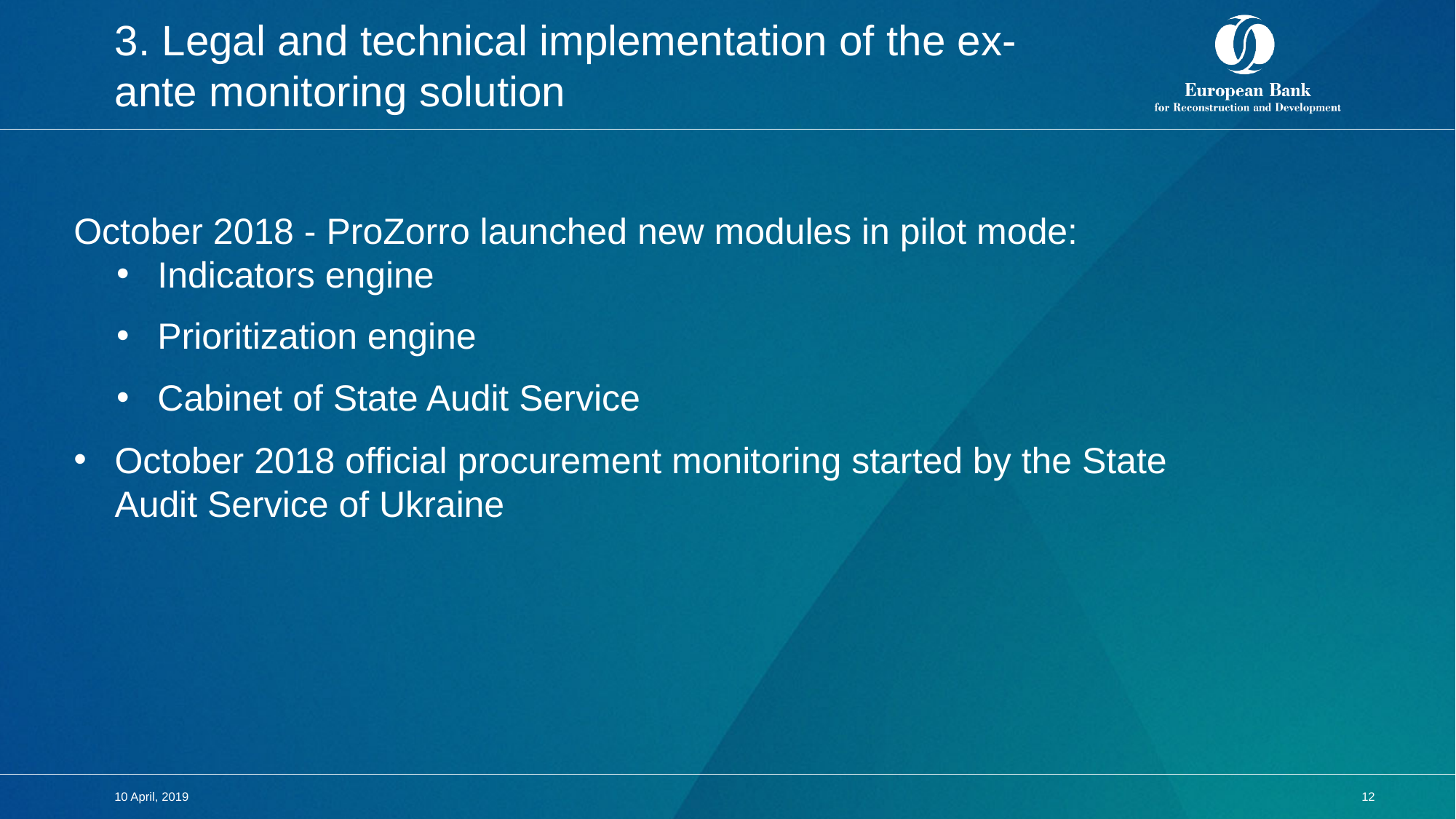

# 3. Legal and technical implementation of the ex-ante monitoring solution

October 2018 - ProZorro launched new modules in pilot mode:
Indicators engine
Prioritization engine
Cabinet of State Audit Service
October 2018 official procurement monitoring started by the State Audit Service of Ukraine

10 April, 2019
12